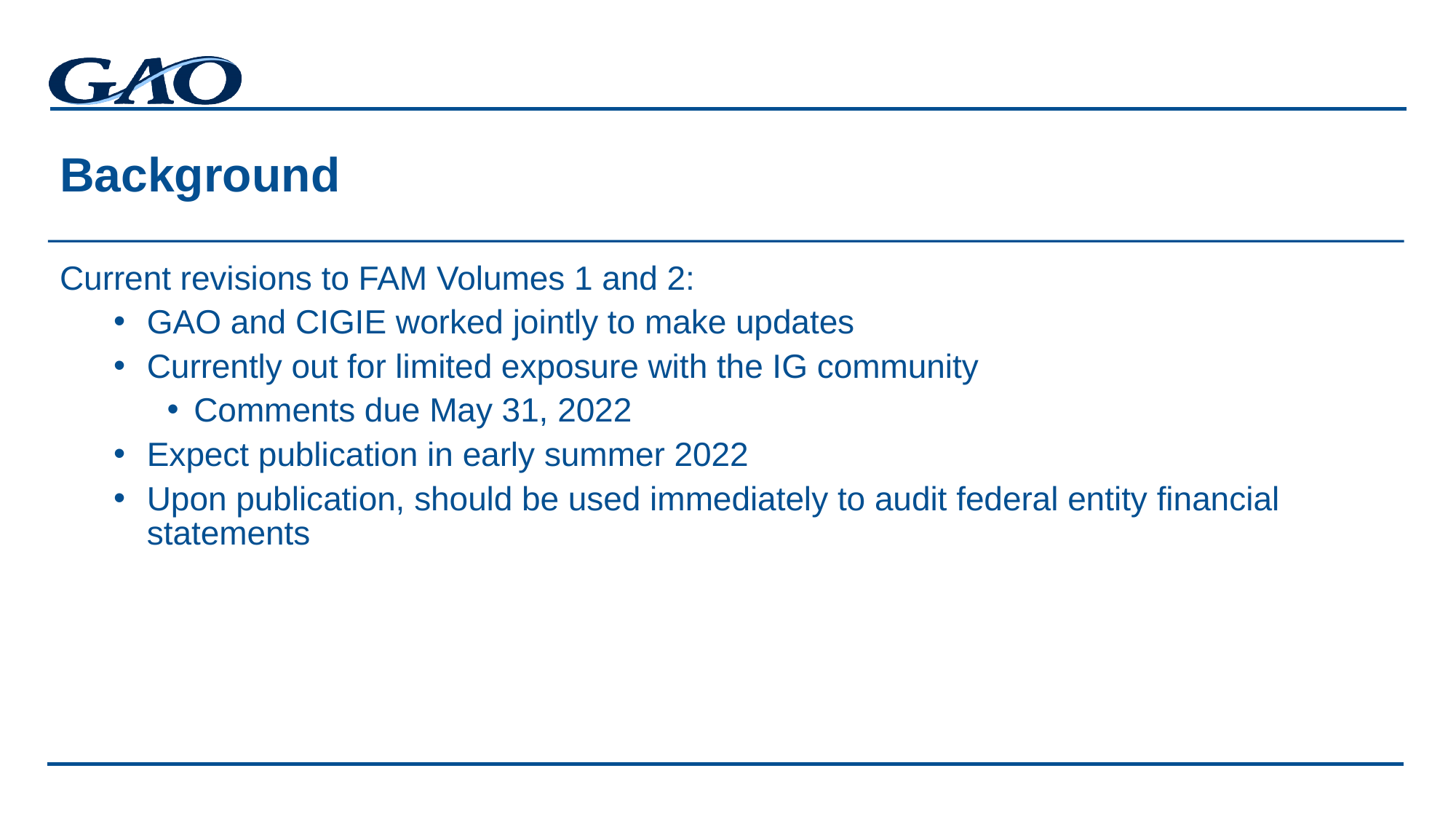

# Background
Current revisions to FAM Volumes 1 and 2:
GAO and CIGIE worked jointly to make updates
Currently out for limited exposure with the IG community
Comments due May 31, 2022
Expect publication in early summer 2022
Upon publication, should be used immediately to audit federal entity financial statements